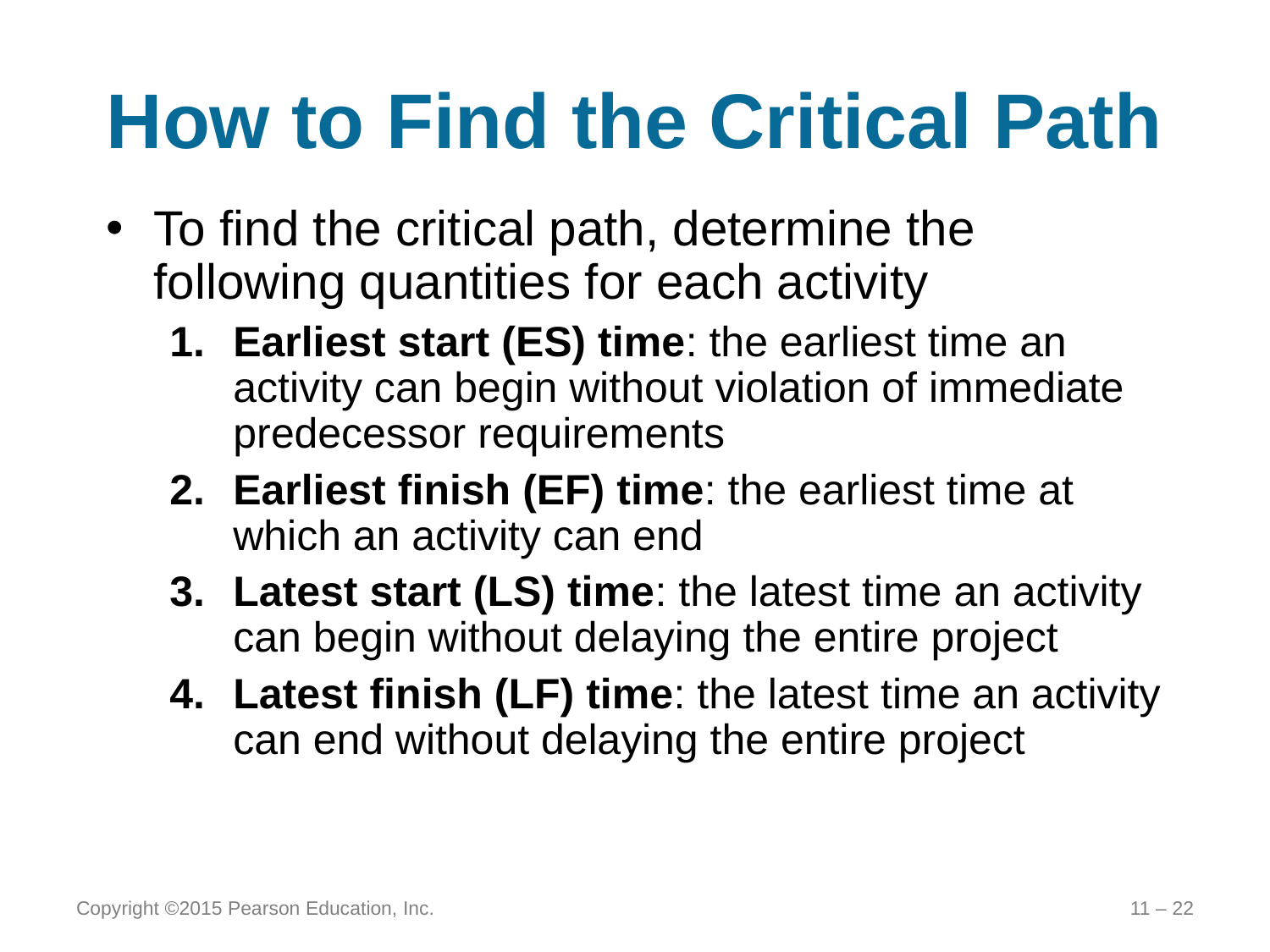

# How to Find the Critical Path
To find the critical path, determine the following quantities for each activity
Earliest start (ES) time: the earliest time an activity can begin without violation of immediate predecessor requirements
Earliest finish (EF) time: the earliest time at which an activity can end
Latest start (LS) time: the latest time an activity can begin without delaying the entire project
Latest finish (LF) time: the latest time an activity can end without delaying the entire project
Copyright ©2015 Pearson Education, Inc.
11 – 22